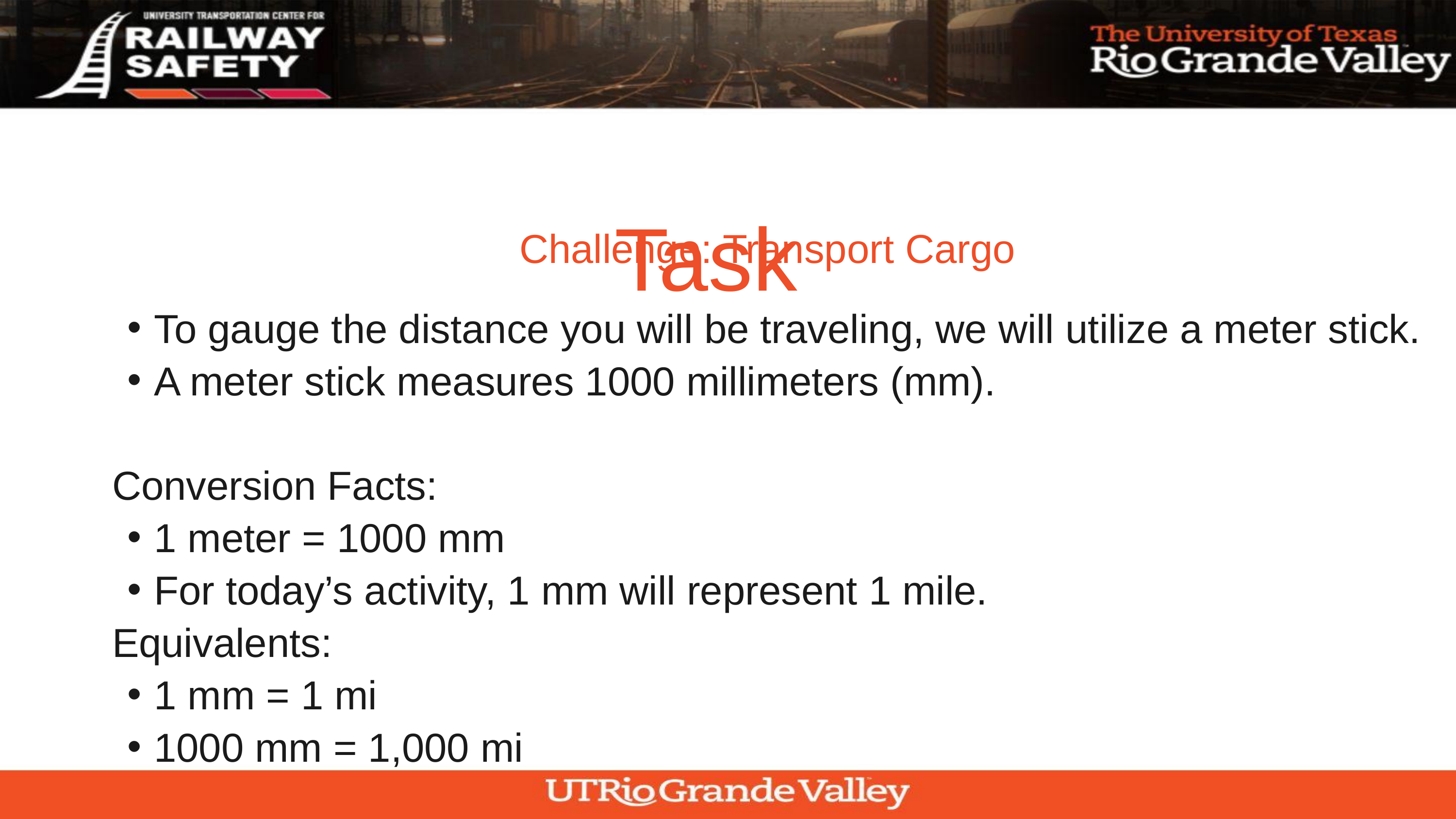

Task
Challenge: Transport Cargo

To gauge the distance you will be traveling, we will utilize a meter stick.
A meter stick measures 1000 millimeters (mm).

 Conversion Facts:
1 meter = 1000 mm
For today’s activity, 1 mm will represent 1 mile.
 Equivalents:
1 mm = 1 mi
1000 mm = 1,000 mi